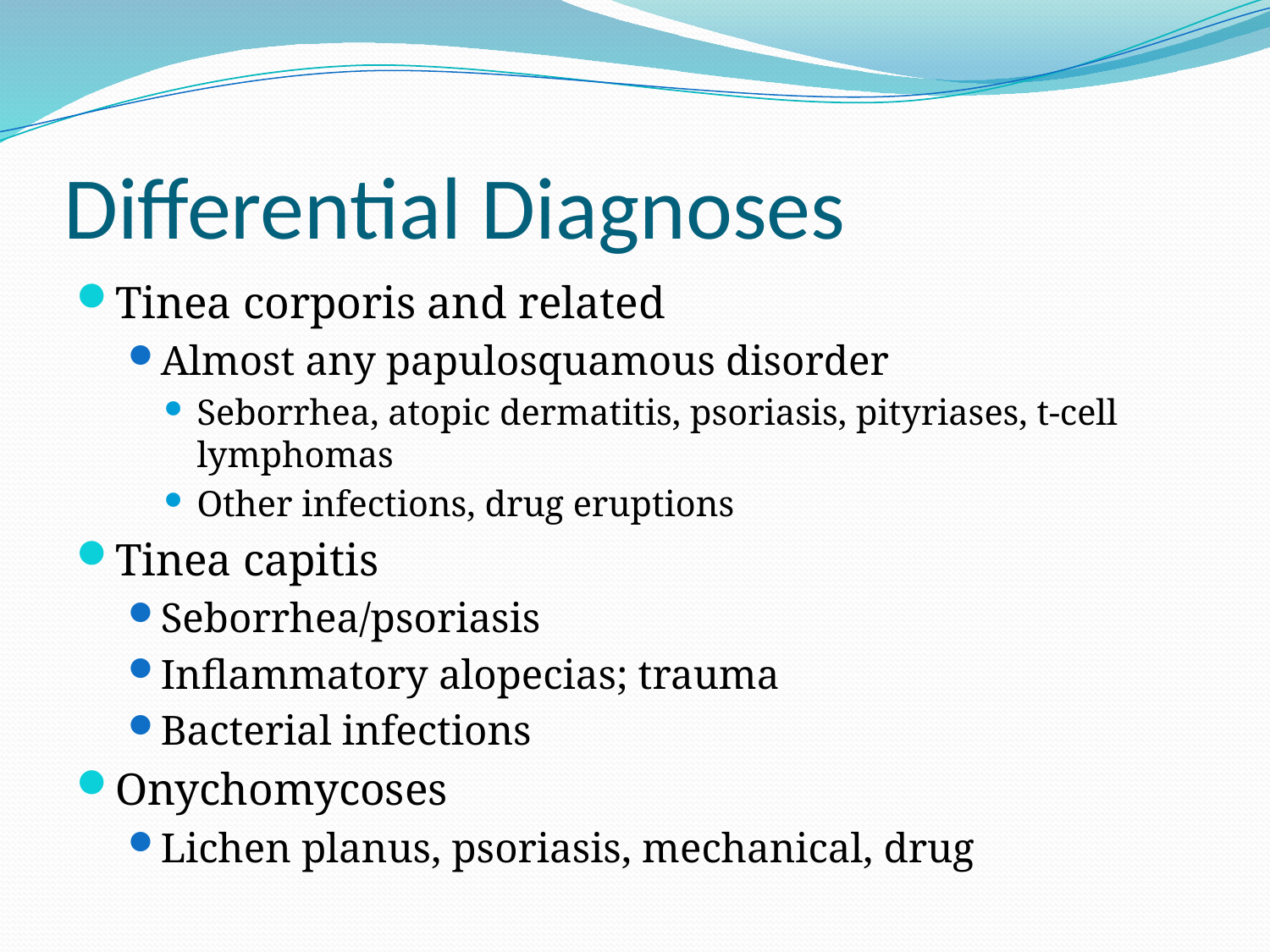

# Differential Diagnoses
Tinea corporis and related
Almost any papulosquamous disorder
Seborrhea, atopic dermatitis, psoriasis, pityriases, t-cell lymphomas
Other infections, drug eruptions
Tinea capitis
Seborrhea/psoriasis
Inflammatory alopecias; trauma
Bacterial infections
Onychomycoses
Lichen planus, psoriasis, mechanical, drug